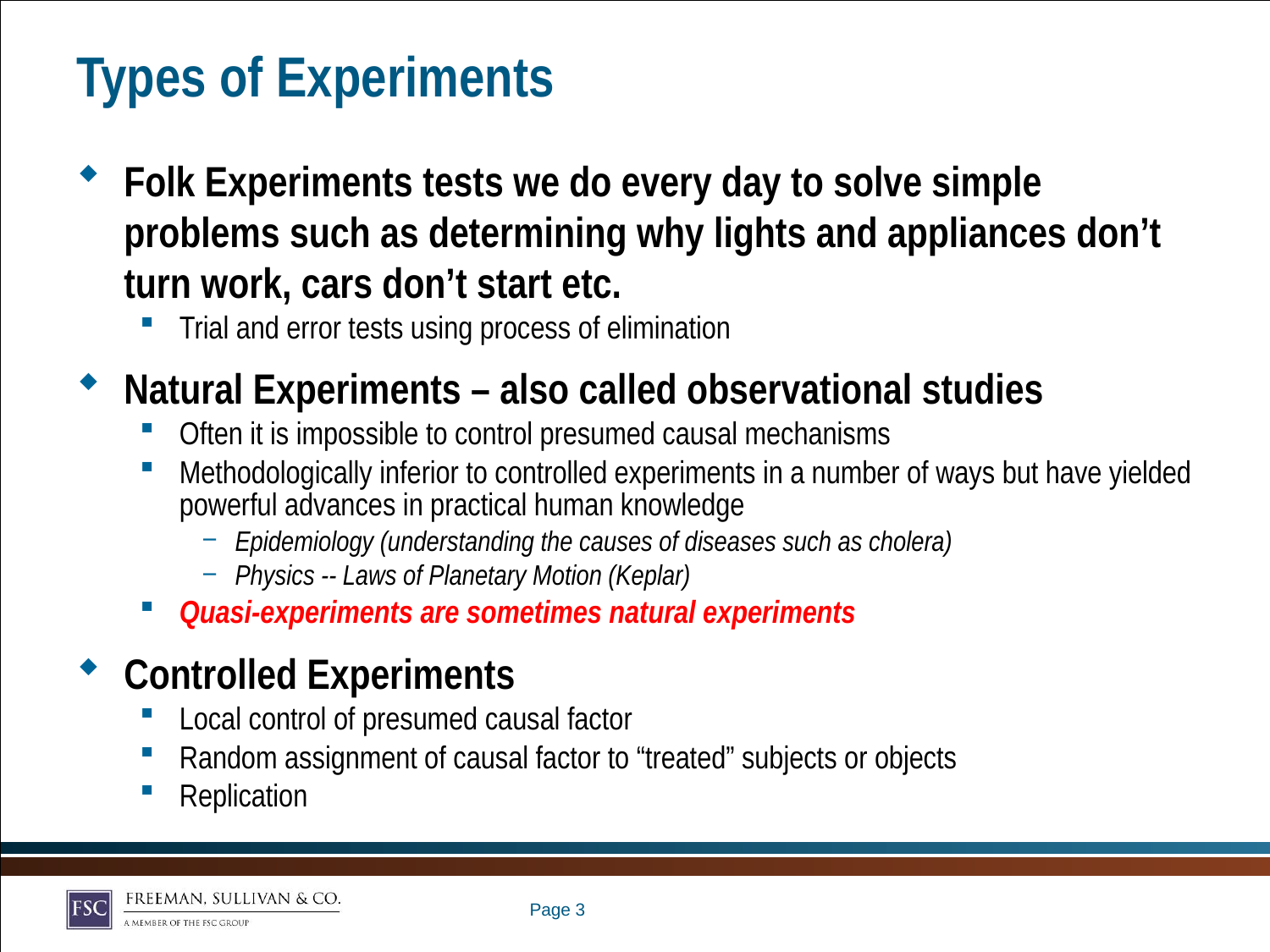

# Types of Experiments
Folk Experiments tests we do every day to solve simple problems such as determining why lights and appliances don’t turn work, cars don’t start etc.
Trial and error tests using process of elimination
Natural Experiments – also called observational studies
Often it is impossible to control presumed causal mechanisms
Methodologically inferior to controlled experiments in a number of ways but have yielded powerful advances in practical human knowledge
Epidemiology (understanding the causes of diseases such as cholera)
Physics -- Laws of Planetary Motion (Keplar)
Quasi-experiments are sometimes natural experiments
Controlled Experiments
Local control of presumed causal factor
Random assignment of causal factor to “treated” subjects or objects
Replication

Page 3